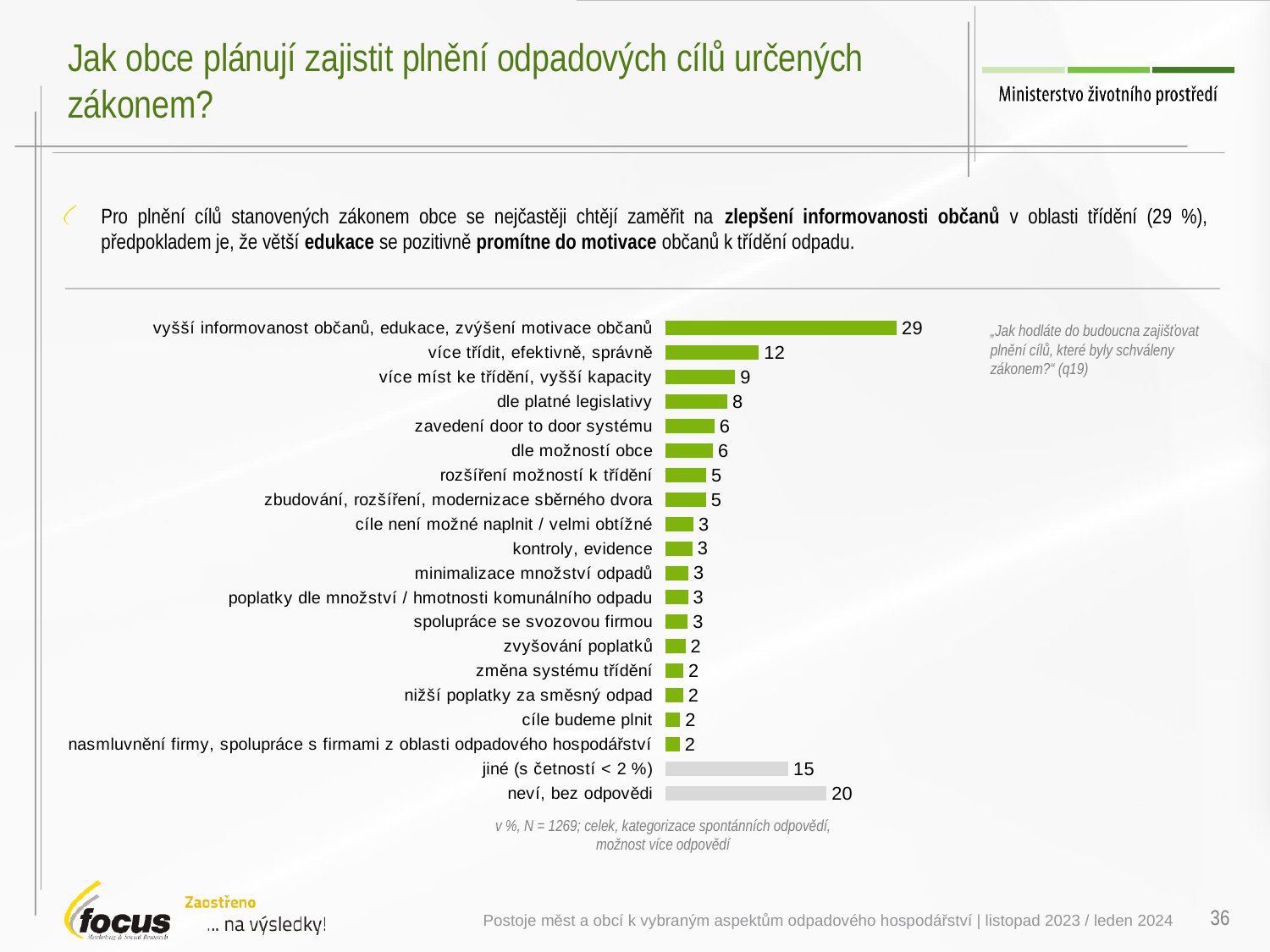

# Jak obce plánují zajistit plnění odpadových cílů určených zákonem?
Pro plnění cílů stanovených zákonem obce se nejčastěji chtějí zaměřit na zlepšení informovanosti občanů v oblasti třídění (29 %), předpokladem je, že větší edukace se pozitivně promítne do motivace občanů k třídění odpadu.

### Chart

| Category |  |
|---|---|
| vyšší informovanost občanů, edukace, zvýšení motivace občanů | 28.67186793373 |
| více třídit, efektivně, správně | 11.58791205999 |
| více míst ke třídění, vyšší kapacity | 8.644040914995 |
| dle platné legislativy | 7.693573197199 |
| zavedení door to door systému | 6.096721217121 |
| dle možností obce | 5.900664845613 |
| rozšíření možností k třídění | 5.044926733659 |
| zbudování, rozšíření, modernizace sběrného dvora | 5.030845067579 |
| cíle není možné naplnit / velmi obtížné | 3.487652122286 |
| kontroly, evidence | 3.365453488609 |
| minimalizace množství odpadů | 2.856640110922 |
| poplatky dle množství / hmotnosti komunálního odpadu | 2.80549012493 |
| spolupráce se svozovou firmou | 2.766849037817 |
| zvyšování poplatků | 2.484568262715 |
| změna systému třídění | 2.227917816236 |
| nižší poplatky za směsný odpad | 2.206976436622 |
| cíle budeme plnit | 1.819704954571 |
| nasmluvnění firmy, spolupráce s firmami z oblasti odpadového hospodářství | 1.755727140492 |
| jiné (s četností < 2 %) | 15.22126704668 |
| neví, bez odpovědi | 19.96426445765 |
„Jak hodláte do budoucna zajišťovat plnění cílů, které byly schváleny zákonem?“ (q19)
v %, N = 1269; celek, kategorizace spontánních odpovědí, možnost více odpovědí